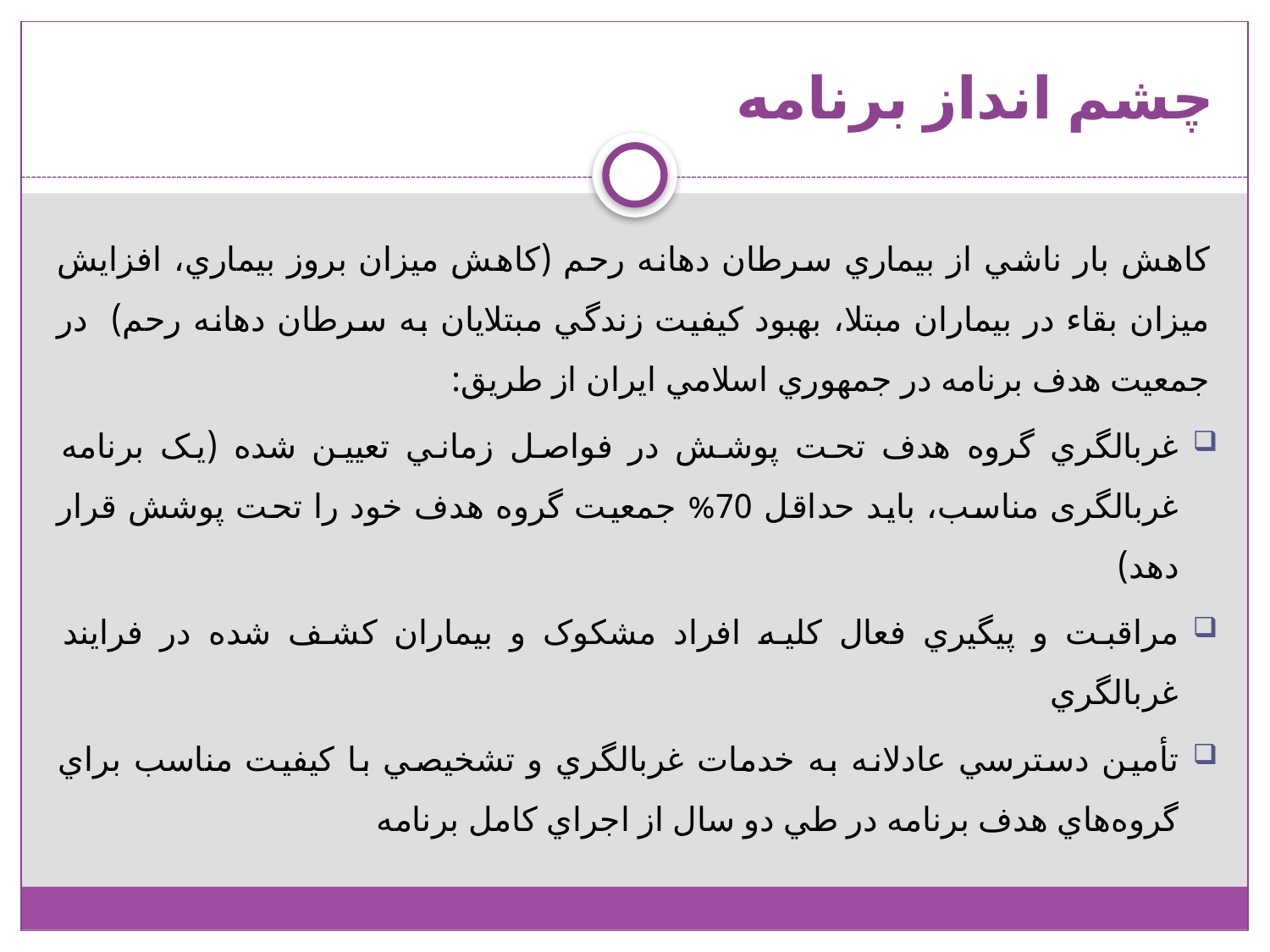

# چشم انداز برنامه
كاهش بار ناشي از بيماري سرطان دهانه رحم (كاهش ميزان بروز بيماري، افزايش ميزان بقاء در بيماران مبتلا، بهبود کيفيت زندگي مبتلايان به سرطان دهانه رحم)  در جمعیت هدف برنامه در جمهوري اسلامي ايران از طریق:
غربالگري گروه هدف تحت پوشش در فواصل زماني تعيين شده (یک برنامه غربالگری مناسب، باید حداقل 70% جمعیت گروه هدف خود را تحت پوشش قرار دهد)
مراقبت و پيگيري فعال کليه افراد مشکوک و بيماران کشف شده در فرايند غربالگري
تأمين دسترسي عادلانه به خدمات غربالگري و تشخيصي با کيفيت مناسب براي گروه‌هاي هدف برنامه در طي دو سال از اجراي كامل برنامه